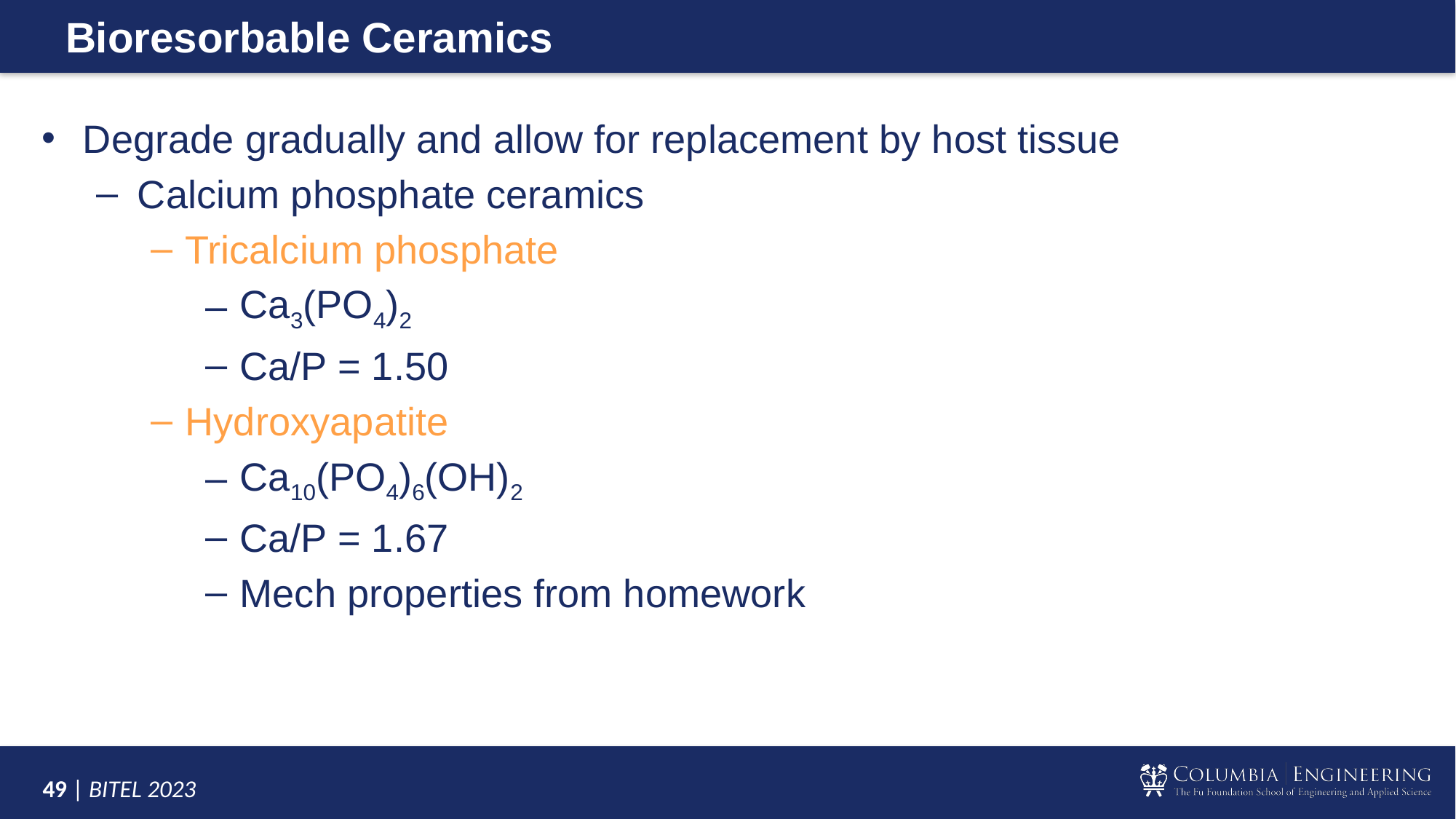

# Bioresorbable Ceramics
Degrade gradually and allow for replacement by host tissue
Calcium phosphate ceramics
Tricalcium phosphate
Ca3(PO4)2
Ca/P = 1.50
Hydroxyapatite
Ca10(PO4)6(OH)2
Ca/P = 1.67
Mech properties from homework